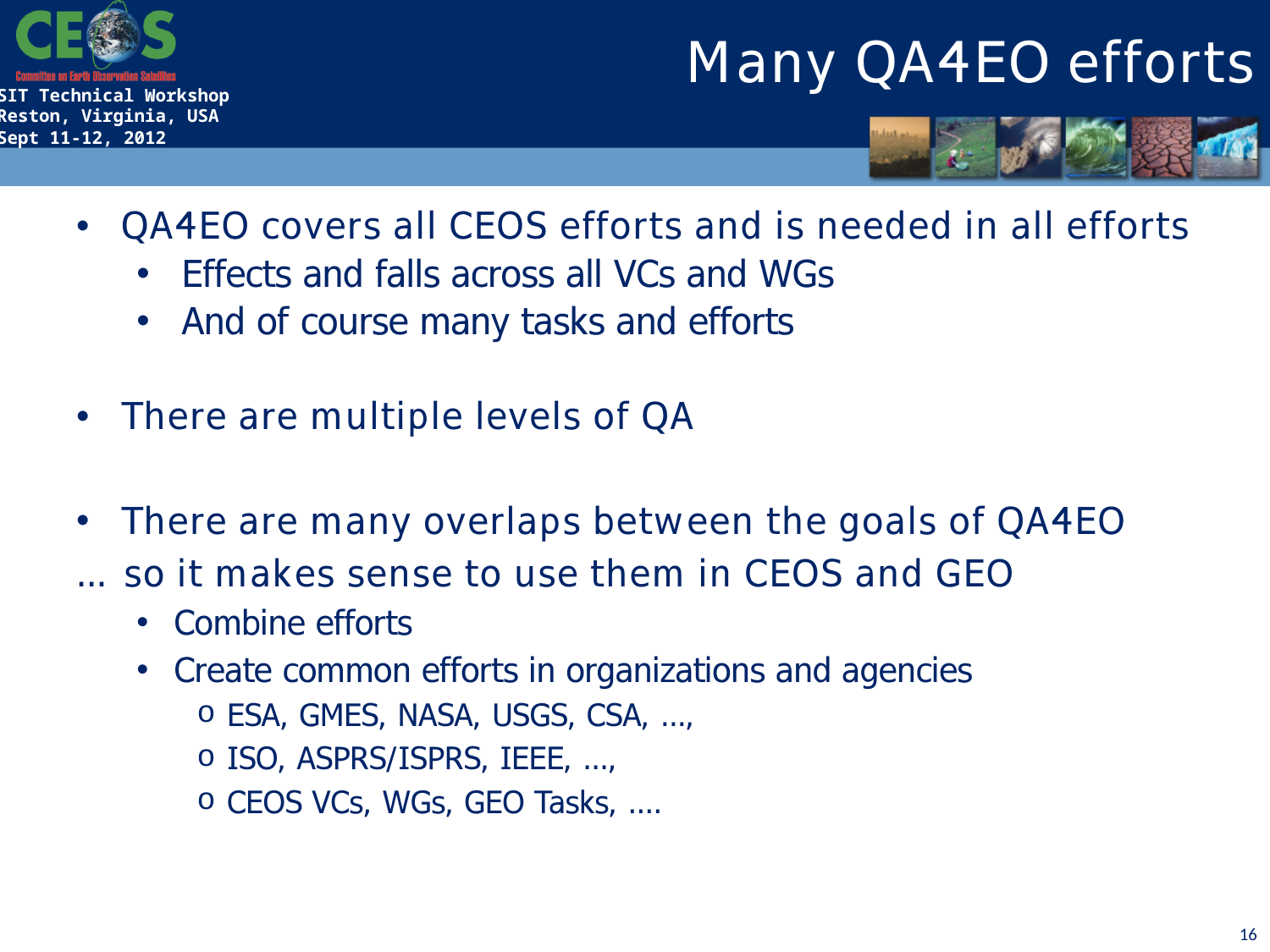

# Many QA4EO efforts
QA4EO covers all CEOS efforts and is needed in all efforts
Effects and falls across all VCs and WGs
And of course many tasks and efforts

There are multiple levels of QA

There are many overlaps between the goals of QA4EO
… so it makes sense to use them in CEOS and GEO
Combine efforts
Create common efforts in organizations and agencies
ESA, GMES, NASA, USGS, CSA, …,
ISO, ASPRS/ISPRS, IEEE, …,
CEOS VCs, WGs, GEO Tasks, ….
16